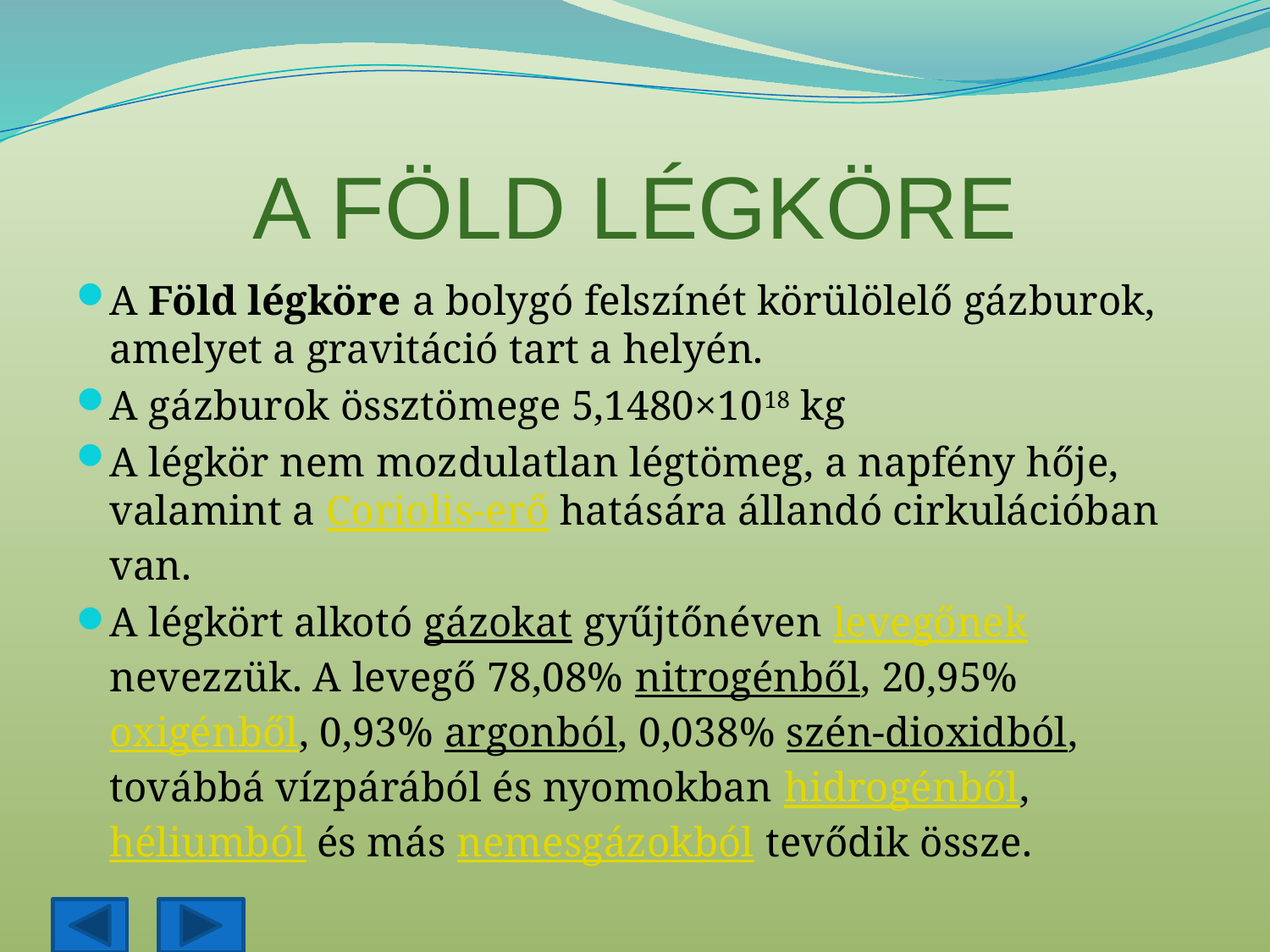

# A FÖLD LÉGKÖRE
A Föld légköre a bolygó felszínét körülölelő gázburok, amelyet a gravitáció tart a helyén.
A gázburok össztömege 5,1480×1018 kg
A légkör nem mozdulatlan légtömeg, a napfény hője, valamint a Coriolis-erő hatására állandó cirkulációban van.
A légkört alkotó gázokat gyűjtőnéven levegőnek nevezzük. A levegő 78,08% nitrogénből, 20,95% oxigénből, 0,93% argonból, 0,038% szén-dioxidból, továbbá vízpárából és nyomokban hidrogénből, héliumból és más nemesgázokból tevődik össze.